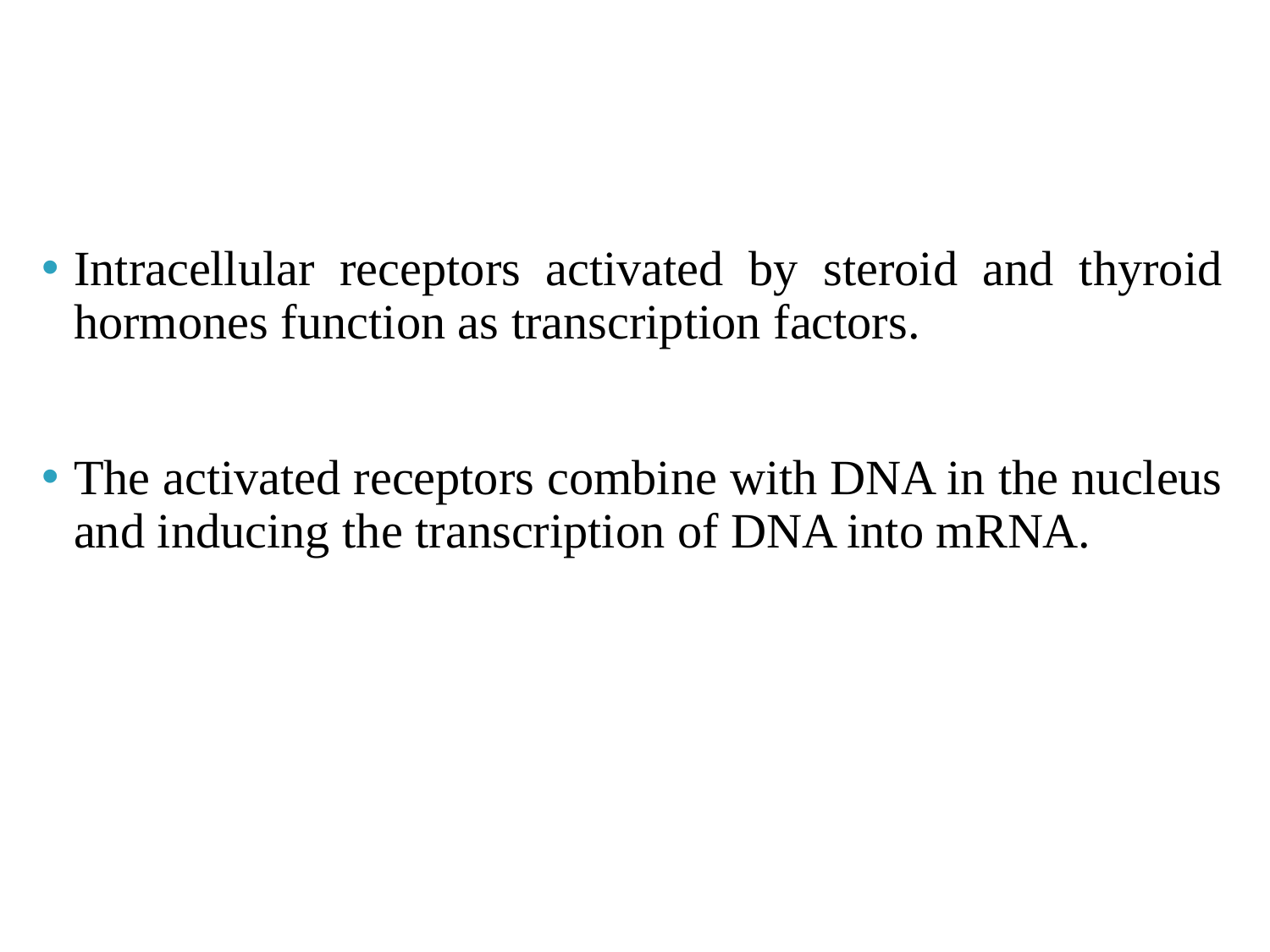

Intracellular receptors activated by steroid and thyroid hormones function as transcription factors.

The activated receptors combine with DNA in the nucleus and inducing the transcription of DNA into mRNA.